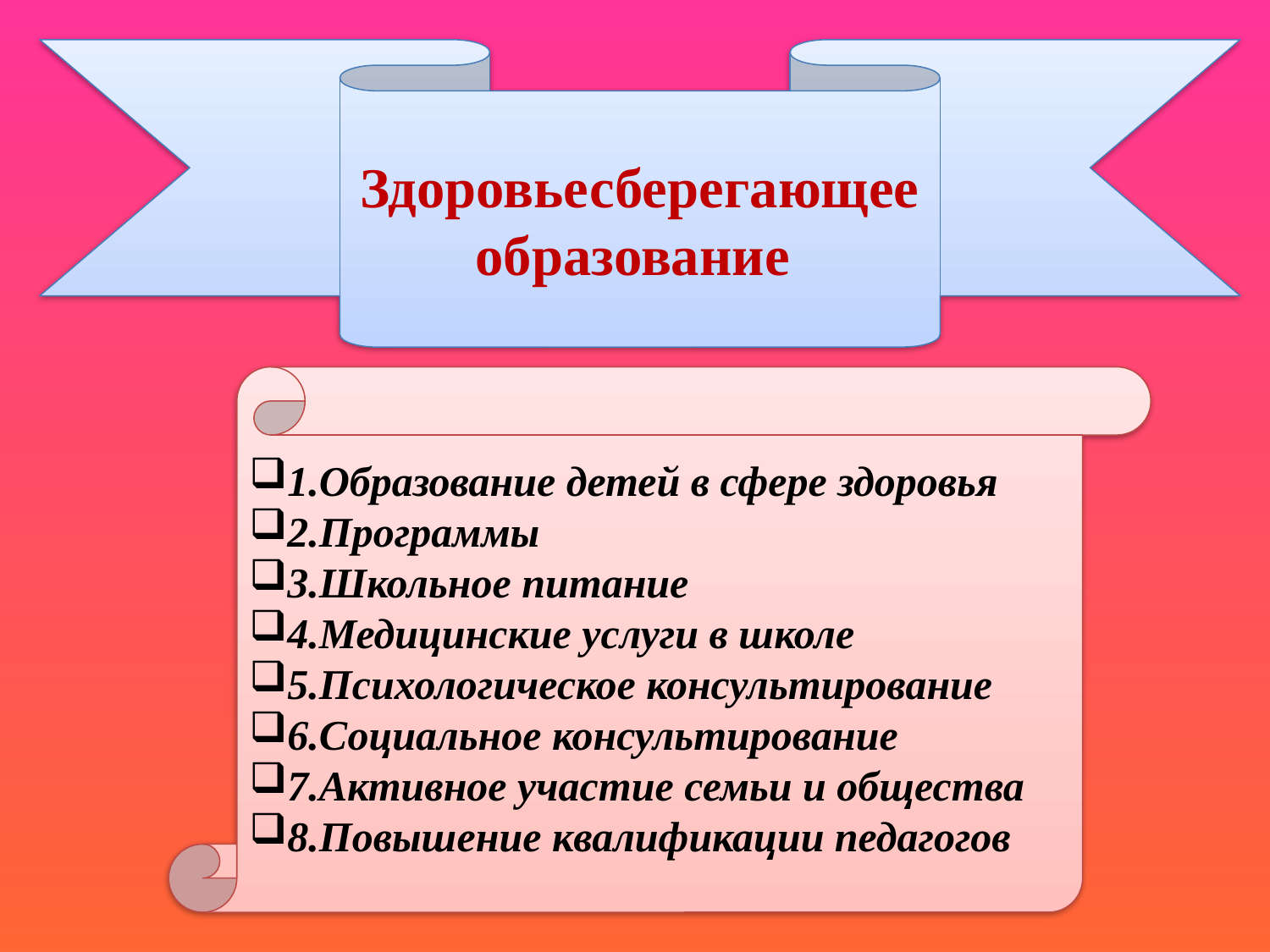

Здоровьесберегающее
образование

1.Образование детей в сфере здоровья
2.Программы
3.Школьное питание
4.Медицинские услуги в школе
5.Психологическое консультирование
6.Социальное консультирование
7.Активное участие семьи и общества
8.Повышение квалификации педагогов